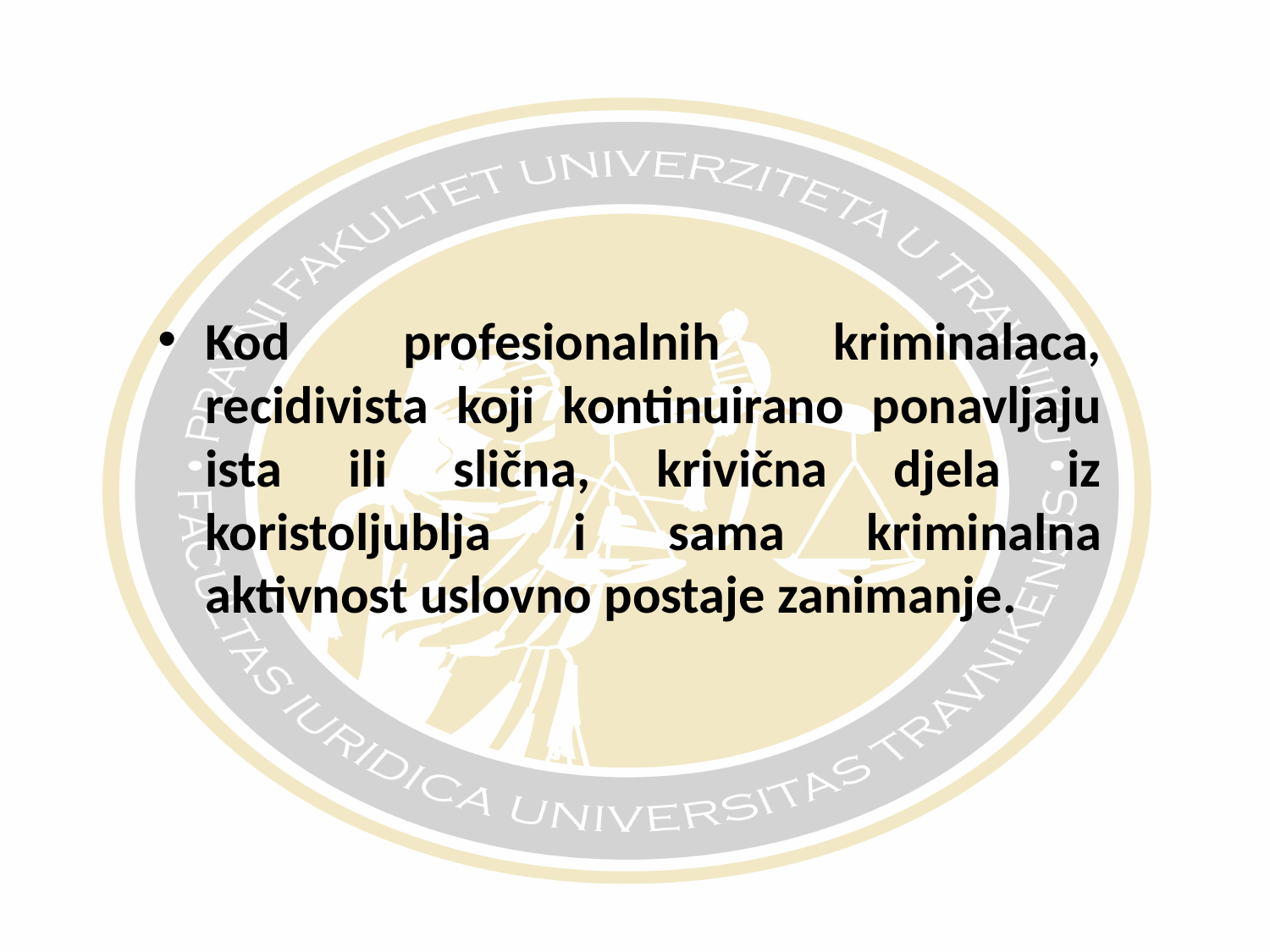

#

Kod profesionalnih kriminalaca, recidivista koji kontinuirano ponavljaju ista ili slična, krivična djela iz koristoljublja i sama kriminalna aktivnost uslovno postaje zanimanje.